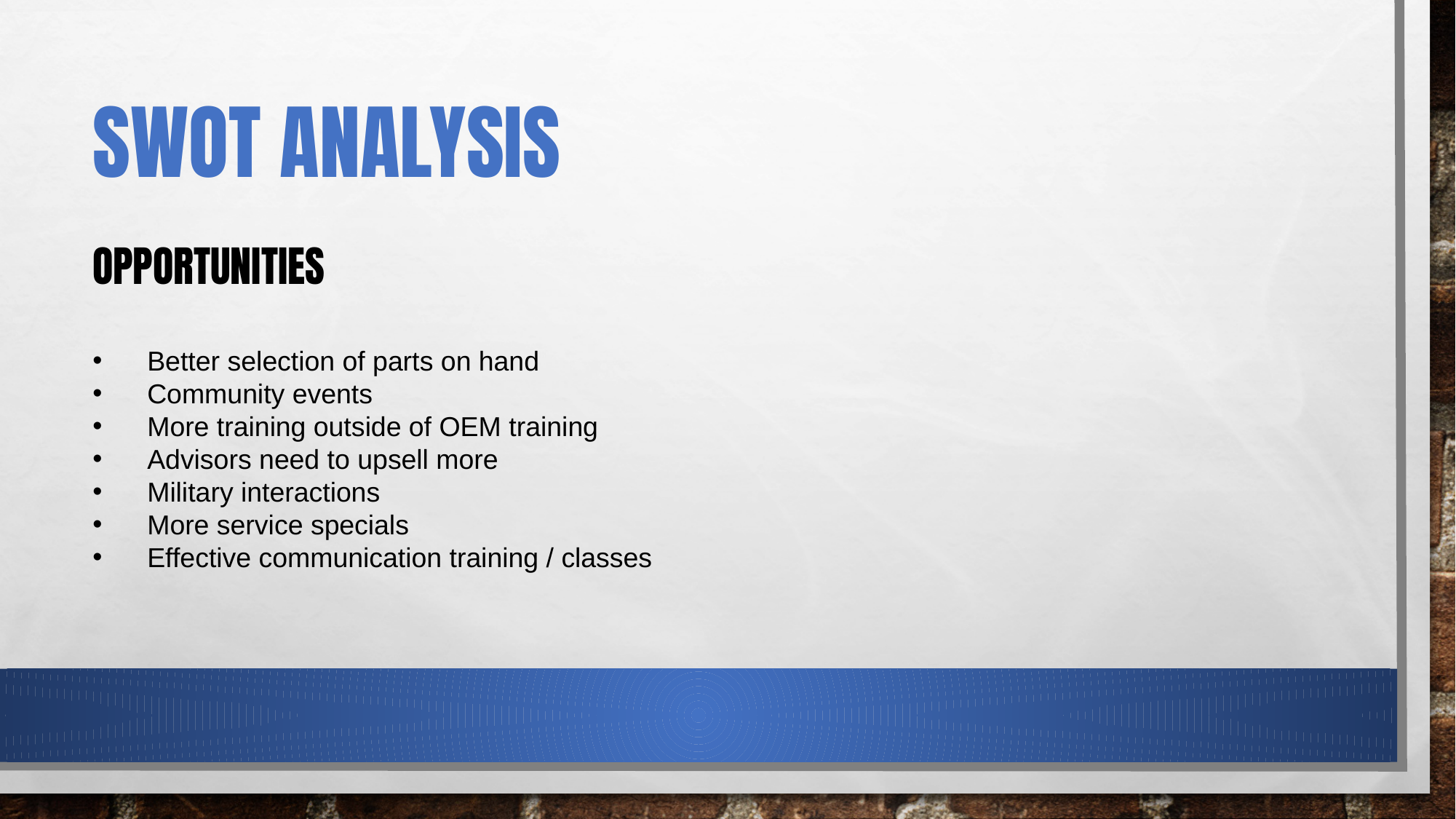

# SWOT Analysis
OPPORTUNITIES

Better selection of parts on hand
Community events
More training outside of OEM training
Advisors need to upsell more
Military interactions
More service specials
Effective communication training / classes